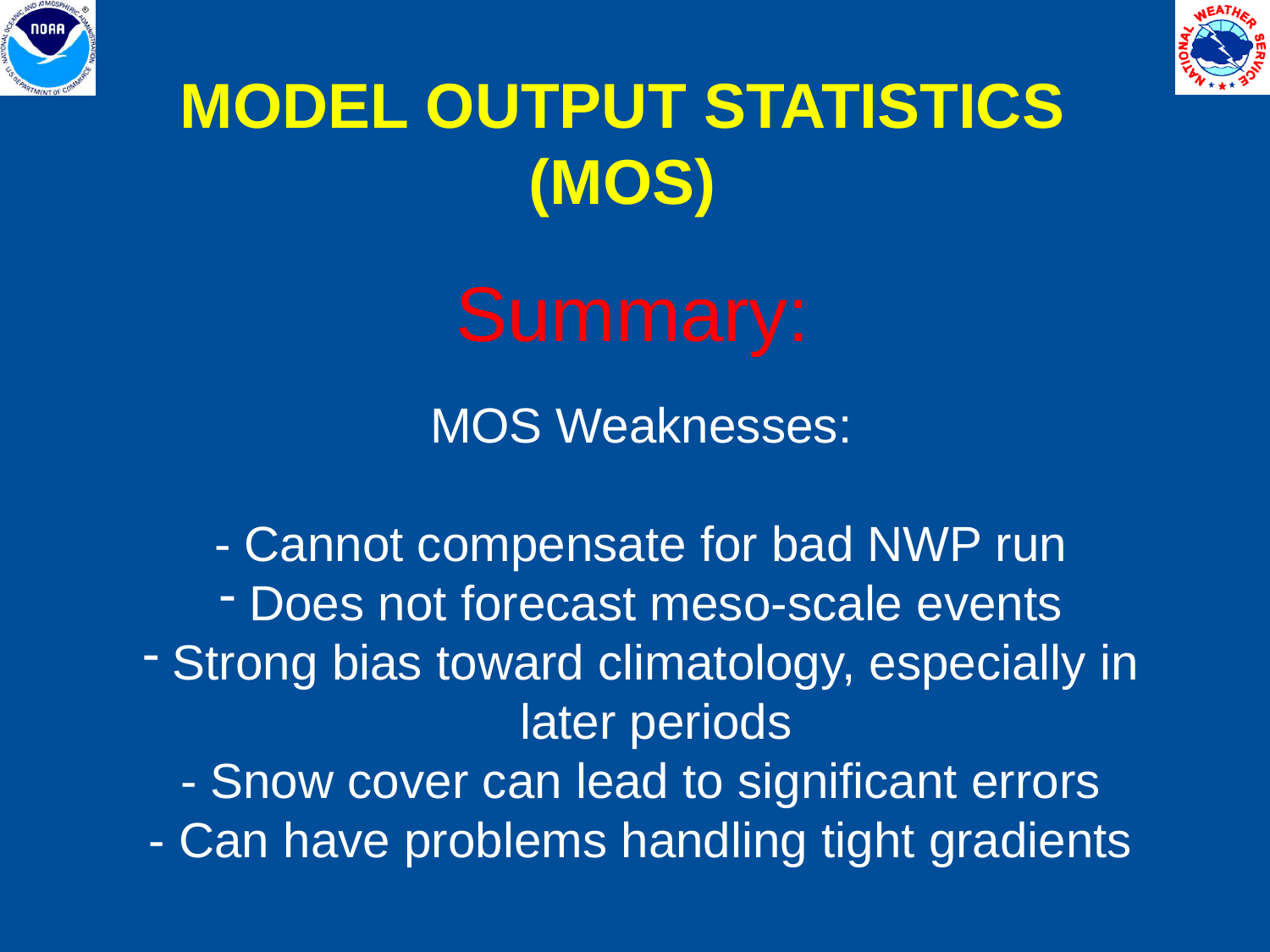

MODEL OUTPUT STATISTICS (MOS)
Summary:
MOS Weaknesses:

- Cannot compensate for bad NWP run
Does not forecast meso-scale events
Strong bias toward climatology, especially in later periods
- Snow cover can lead to significant errors
- Can have problems handling tight gradients